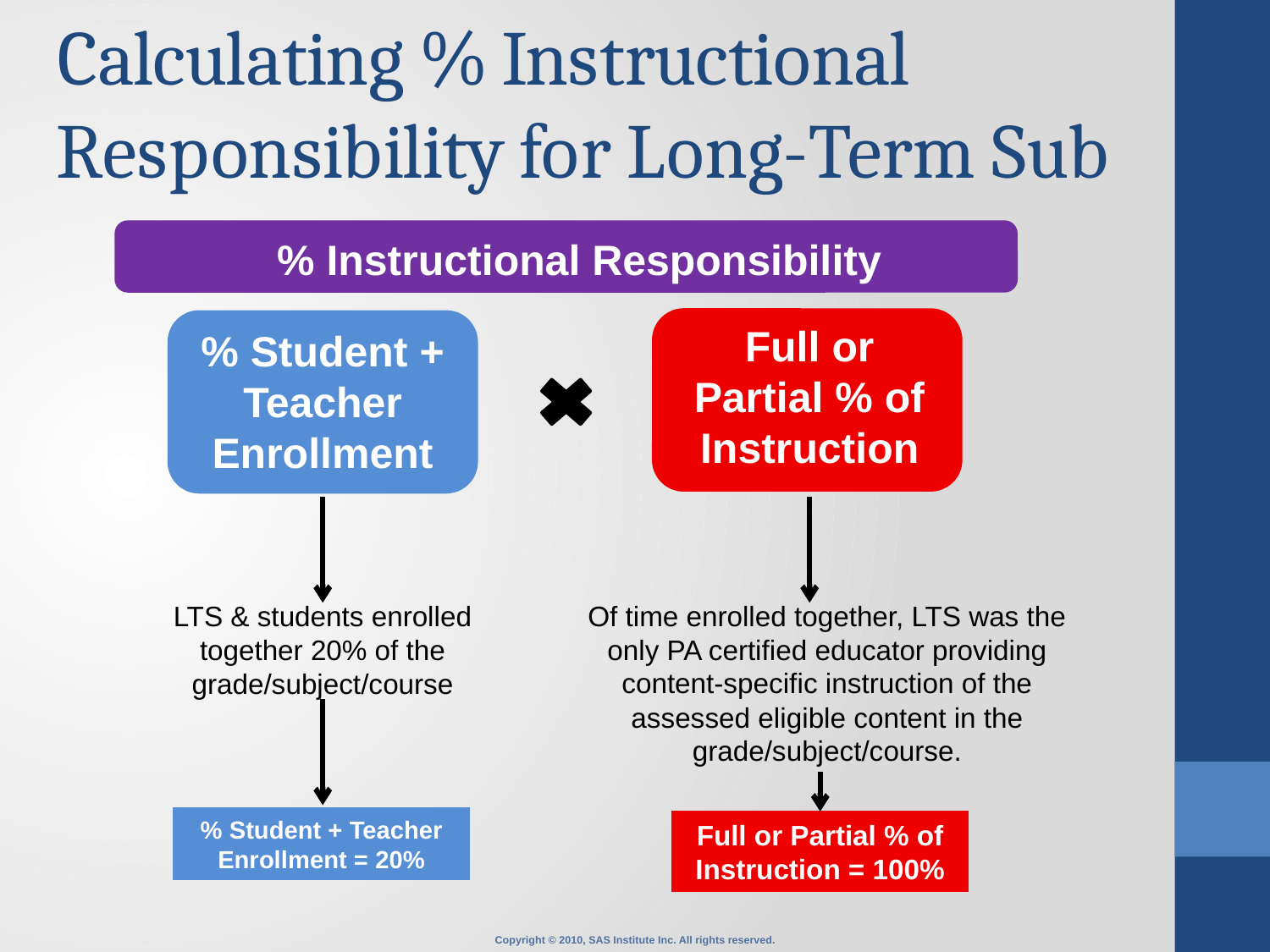

# Calculating % Instructional Responsibility for Long-Term Sub

% Instructional Responsibility

Full or Partial % of Instruction
% Student + Teacher Enrollment

Of time enrolled together, LTS was the only PA certified educator providing content-specific instruction of the assessed eligible content in the grade/subject/course.
LTS & students enrolled together 20% of the grade/subject/course
% Student + Teacher Enrollment = 20%
Full or Partial % of Instruction = 100%